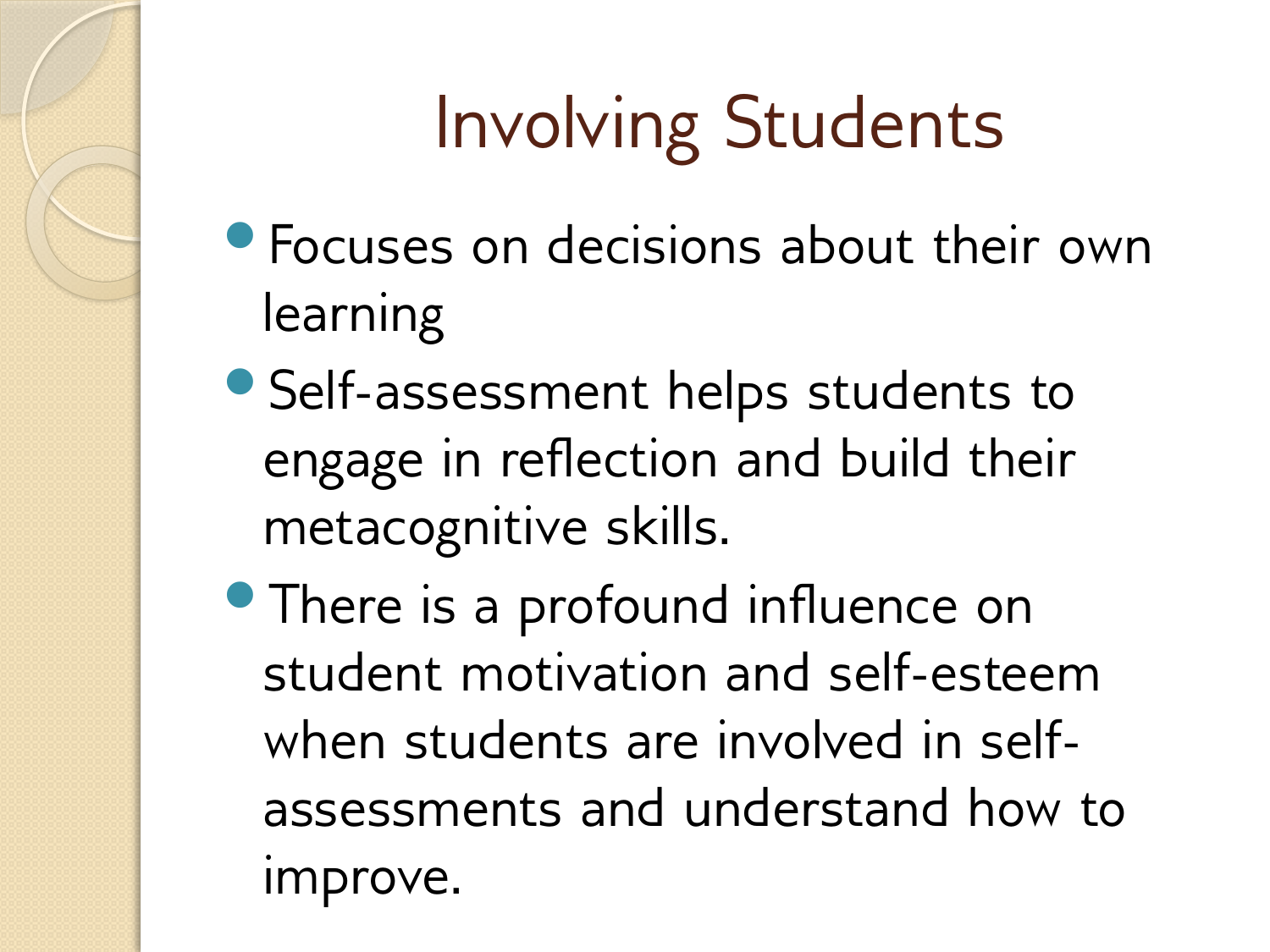

# Involving Students
Focuses on decisions about their own learning
Self-assessment helps students to engage in reflection and build their metacognitive skills.
There is a profound influence on student motivation and self-esteem when students are involved in self-assessments and understand how to improve.